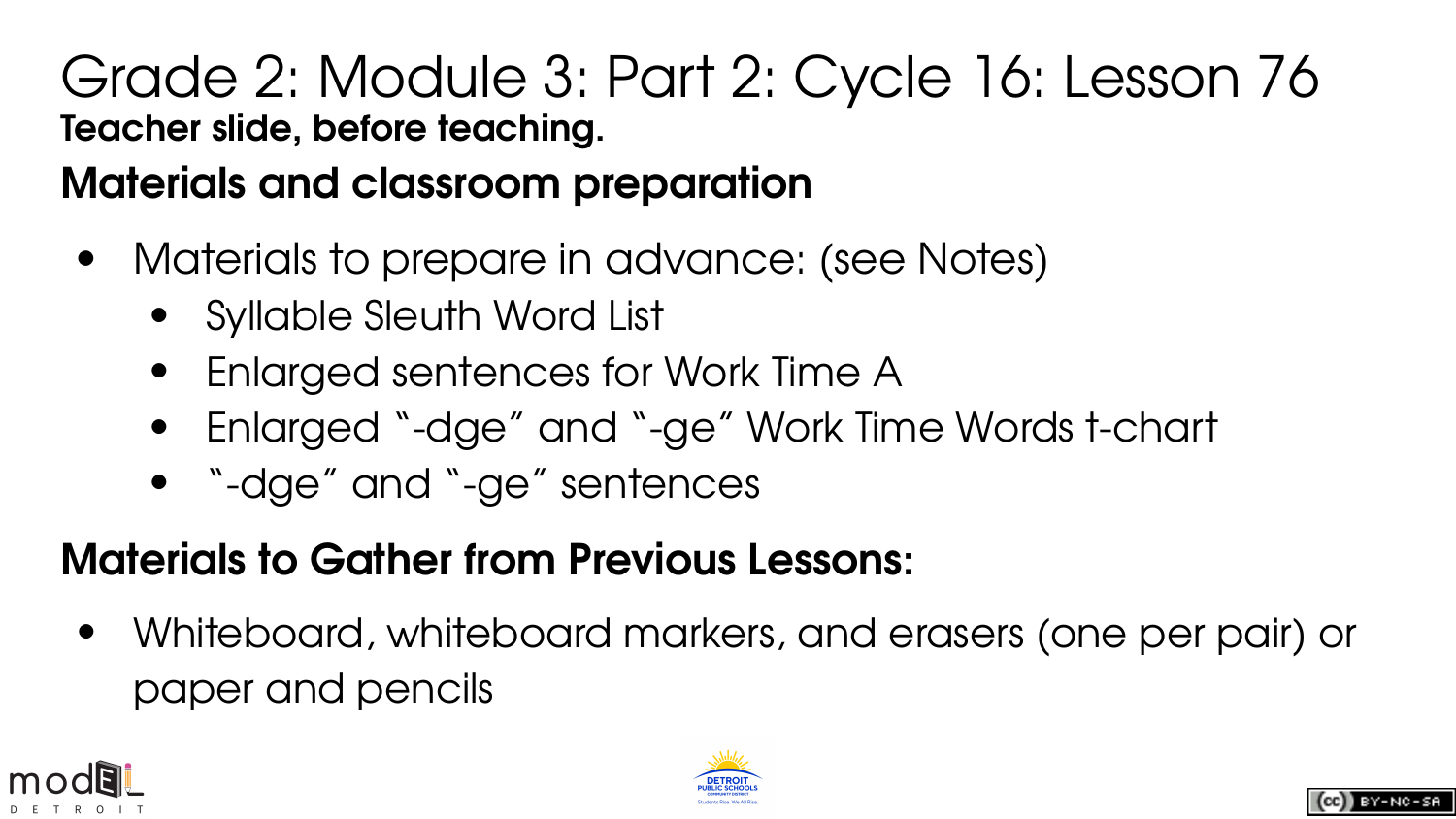

# Grade 2: Module 3: Part 2: Cycle 16: Lesson 76
Teacher slide, before teaching.
Materials and classroom preparation
Materials to prepare in advance: (see Notes)
Syllable Sleuth Word List
Enlarged sentences for Work Time A
Enlarged “-dge” and “-ge” Work Time Words t-chart
“-dge” and “-ge” sentences
Materials to Gather from Previous Lessons:
Whiteboard, whiteboard markers, and erasers (one per pair) or paper and pencils